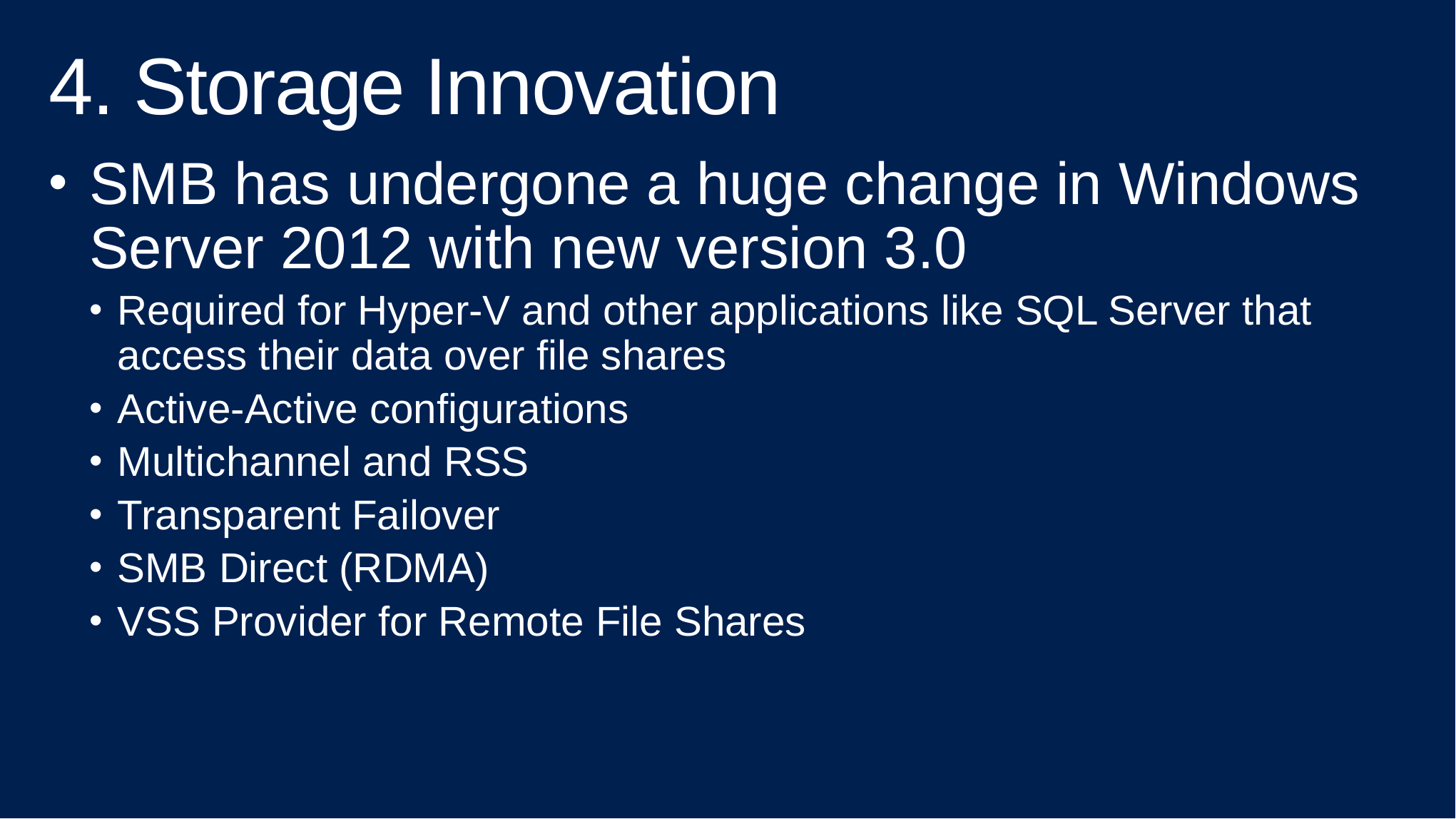

# 4. Storage Innovation
SMB has undergone a huge change in Windows Server 2012 with new version 3.0
Required for Hyper-V and other applications like SQL Server that access their data over file shares
Active-Active configurations
Multichannel and RSS
Transparent Failover
SMB Direct (RDMA)
VSS Provider for Remote File Shares